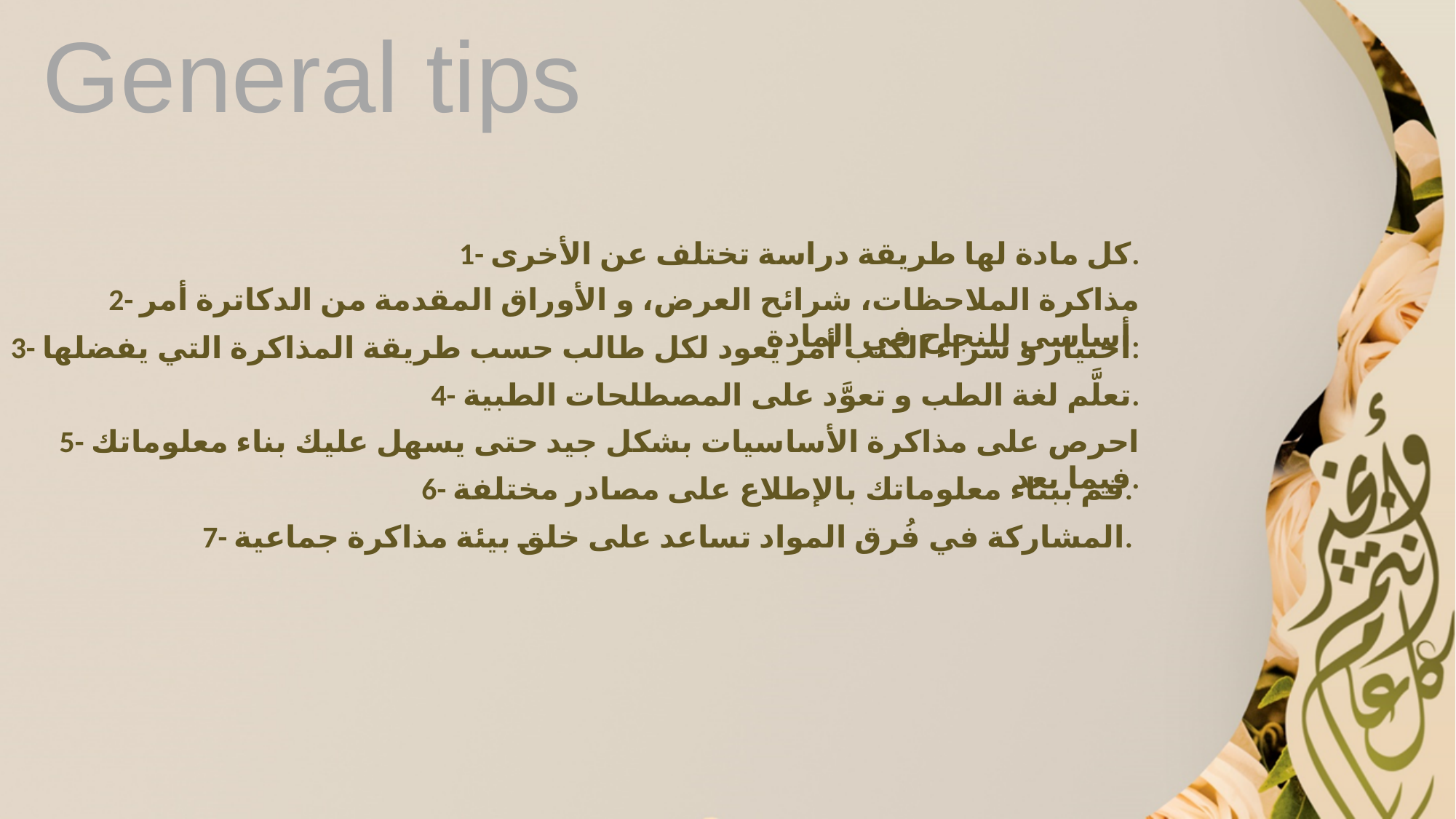

General tips
1- كل مادة لها طريقة دراسة تختلف عن الأخرى.
2- مذاكرة الملاحظات، شرائح العرض، و الأوراق المقدمة من الدكاترة أمر أساسي للنجاح في المادة.
3- اختيار و شراء الكتب أمر يعود لكل طالب حسب طريقة المذاكرة التي يفضلها.
4- تعلَّم لغة الطب و تعوَّد على المصطلحات الطبية.
5- احرص على مذاكرة الأساسيات بشكل جيد حتى يسهل عليك بناء معلوماتك فيما بعد.
6- قم ببناء معلوماتك بالإطلاع على مصادر مختلفة.
7- المشاركة في فُرق المواد تساعد على خلق بيئة مذاكرة جماعية.